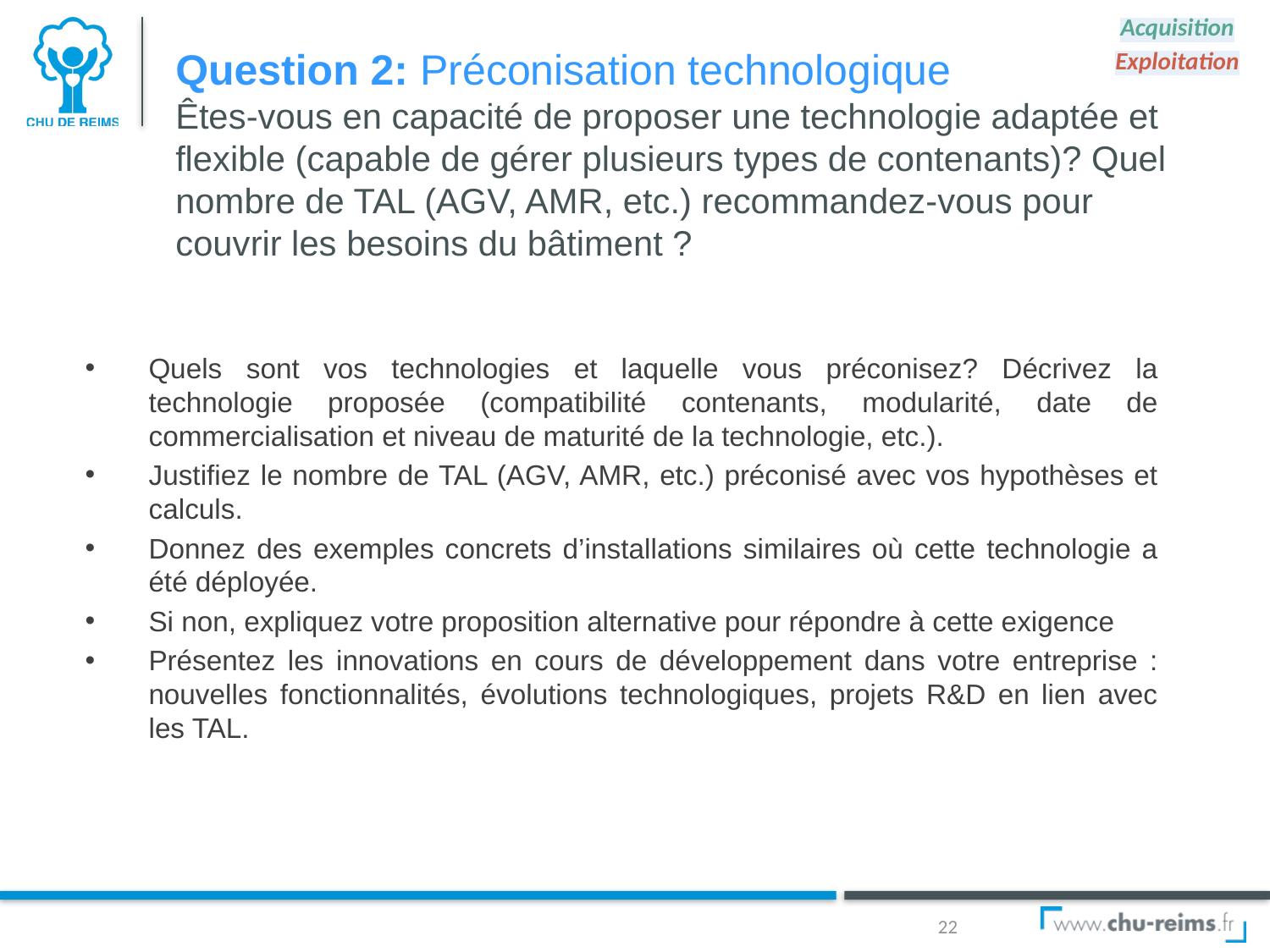

Acquisition
# Question 2: Préconisation technologique Êtes-vous en capacité de proposer une technologie adaptée et flexible (capable de gérer plusieurs types de contenants)? Quel nombre de TAL (AGV, AMR, etc.) recommandez-vous pour couvrir les besoins du bâtiment ?
Exploitation
Quels sont vos technologies et laquelle vous préconisez? Décrivez la technologie proposée (compatibilité contenants, modularité, date de commercialisation et niveau de maturité de la technologie, etc.).
Justifiez le nombre de TAL (AGV, AMR, etc.) préconisé avec vos hypothèses et calculs.
Donnez des exemples concrets d’installations similaires où cette technologie a été déployée.
Si non, expliquez votre proposition alternative pour répondre à cette exigence
Présentez les innovations en cours de développement dans votre entreprise : nouvelles fonctionnalités, évolutions technologiques, projets R&D en lien avec les TAL.

22